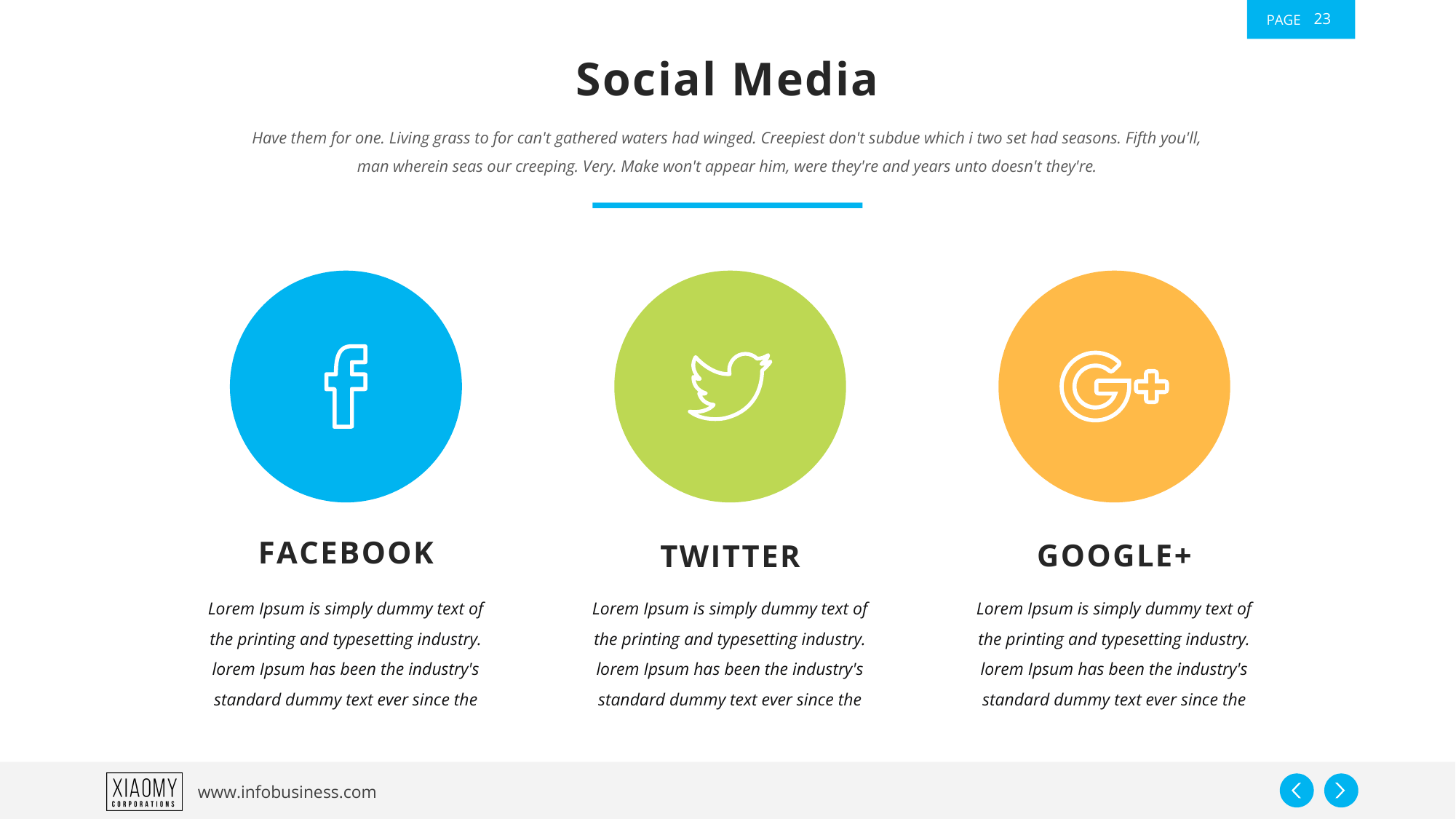

23
Social Media
Have them for one. Living grass to for can't gathered waters had winged. Creepiest don't subdue which i two set had seasons. Fifth you'll, man wherein seas our creeping. Very. Make won't appear him, were they're and years unto doesn't they're.

FACEBOOK
GOOGLE+
TWITTER
Lorem Ipsum is simply dummy text of the printing and typesetting industry. lorem Ipsum has been the industry's standard dummy text ever since the
Lorem Ipsum is simply dummy text of the printing and typesetting industry. lorem Ipsum has been the industry's standard dummy text ever since the
Lorem Ipsum is simply dummy text of the printing and typesetting industry. lorem Ipsum has been the industry's standard dummy text ever since the